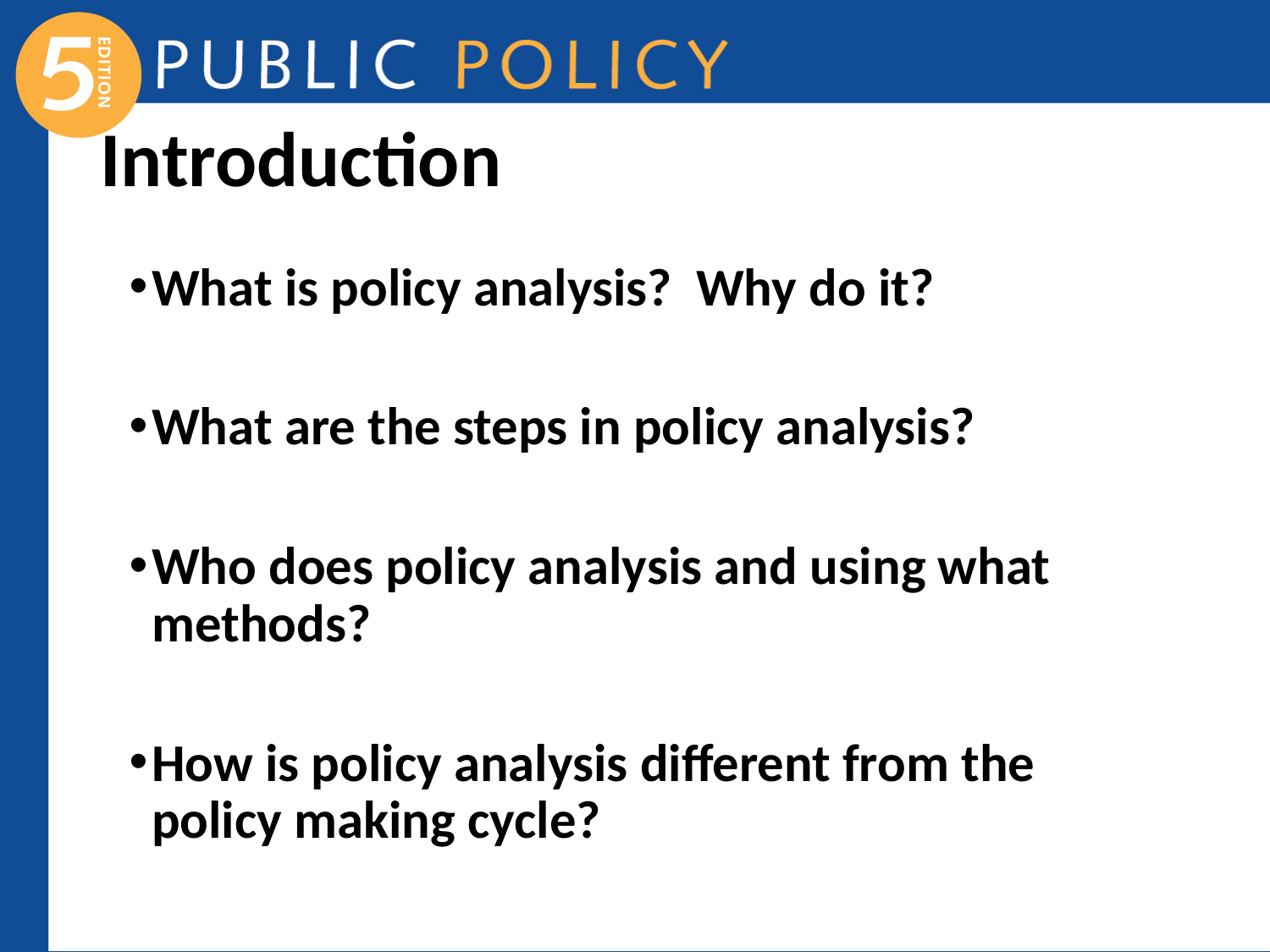

# Introduction
What is policy analysis?  Why do it?

What are the steps in policy analysis?

Who does policy analysis and using what methods?

How is policy analysis different from the policy making cycle?